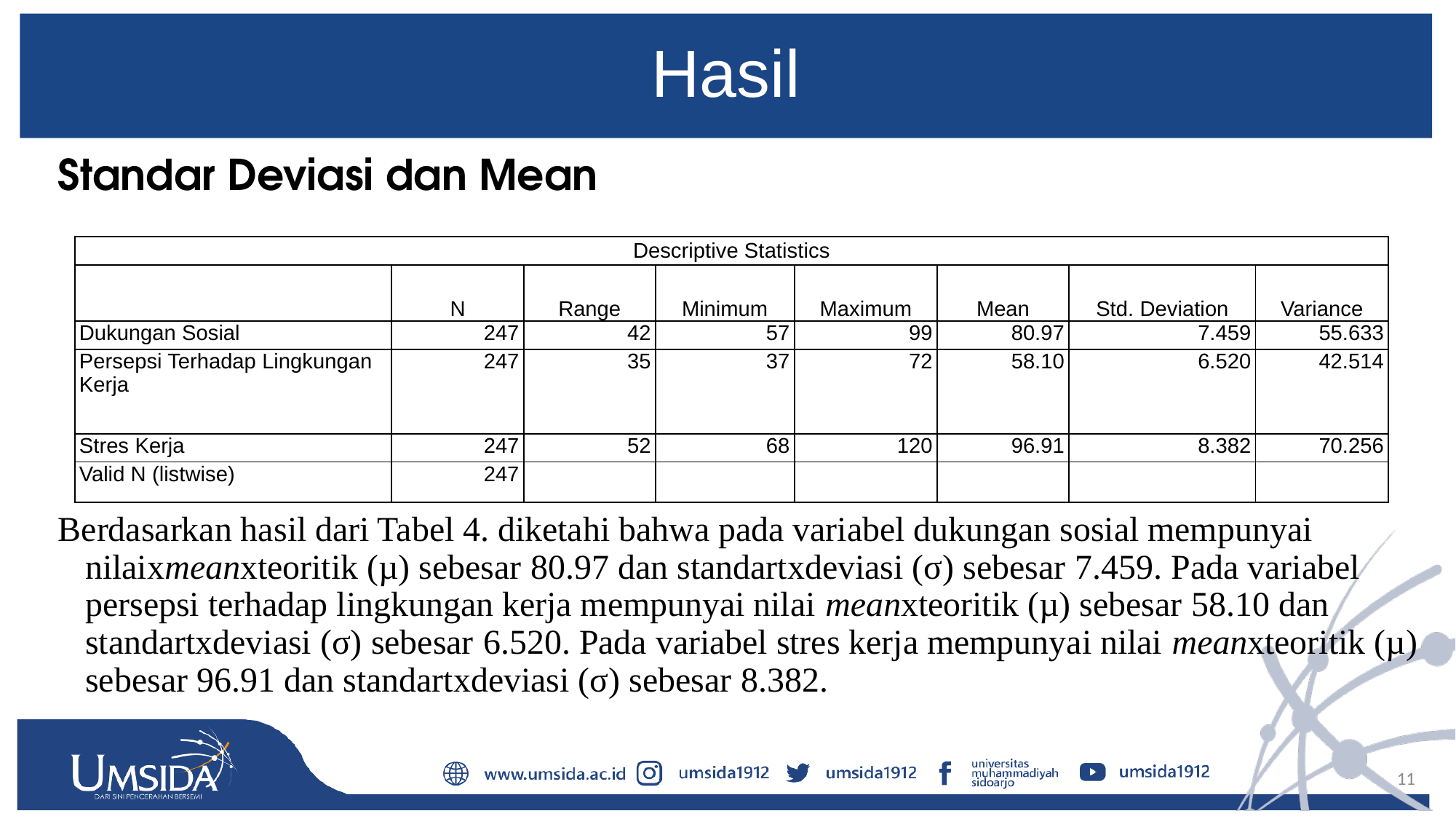

# Hasil
Standar Deviasi dan Mean

Berdasarkan hasil dari Tabel 4. diketahi bahwa pada variabel dukungan sosial mempunyai nilaixmeanxteoritik (µ) sebesar 80.97 dan standartxdeviasi (σ) sebesar 7.459. Pada variabel persepsi terhadap lingkungan kerja mempunyai nilai meanxteoritik (µ) sebesar 58.10 dan standartxdeviasi (σ) sebesar 6.520. Pada variabel stres kerja mempunyai nilai meanxteoritik (µ) sebesar 96.91 dan standartxdeviasi (σ) sebesar 8.382.
| Descriptive Statistics |  |  |  |  |  |  |  |
| --- | --- | --- | --- | --- | --- | --- | --- |
|  | N | Range | Minimum | Maximum | Mean | Std. Deviation | Variance |
| Dukungan Sosial | 247 | 42 | 57 | 99 | 80.97 | 7.459 | 55.633 |
| Persepsi Terhadap Lingkungan Kerja | 247 | 35 | 37 | 72 | 58.10 | 6.520 | 42.514 |
| Stres Kerja | 247 | 52 | 68 | 120 | 96.91 | 8.382 | 70.256 |
| Valid N (listwise) | 247 |  |  |  |  |  |  |